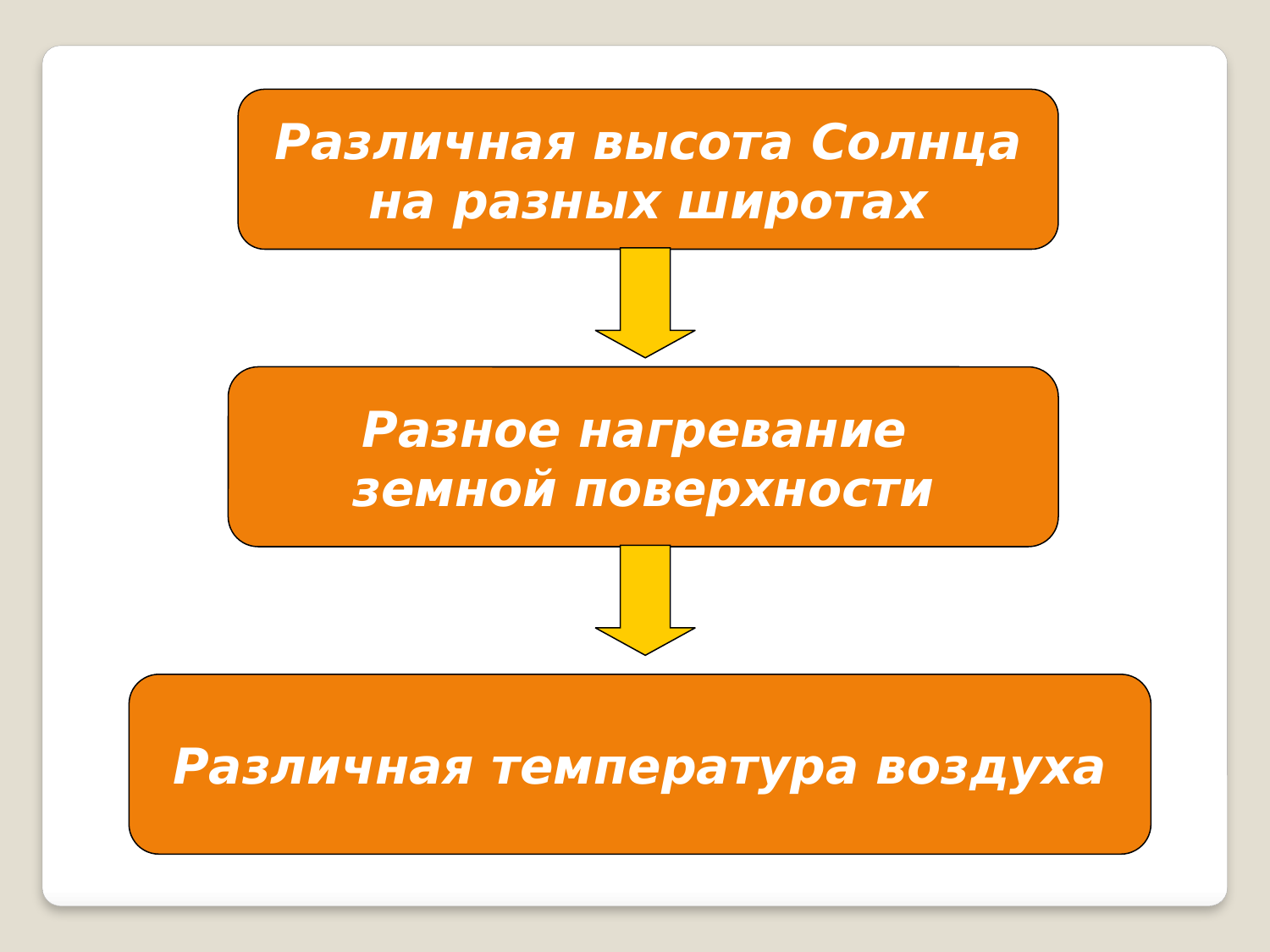

Различная высота Солнца
на разных широтах

Разное нагревание
земной поверхности

Различная температура воздуха